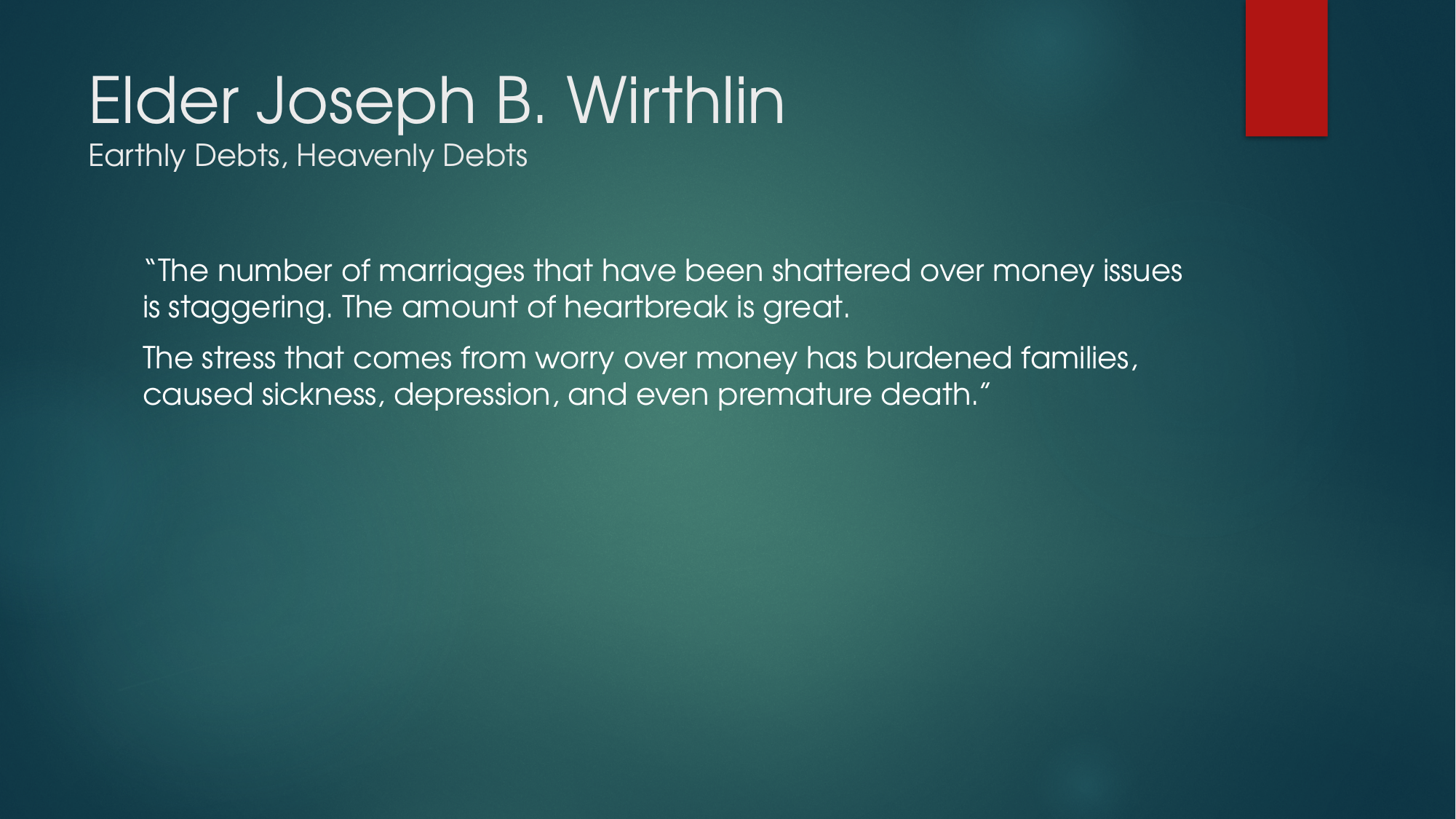

# Elder Joseph B. Wirthlin Earthly Debts, Heavenly Debts
“The number of marriages that have been shattered over money issues is staggering. The amount of heartbreak is great.
The stress that comes from worry over money has burdened families, caused sickness, depression, and even premature death.”